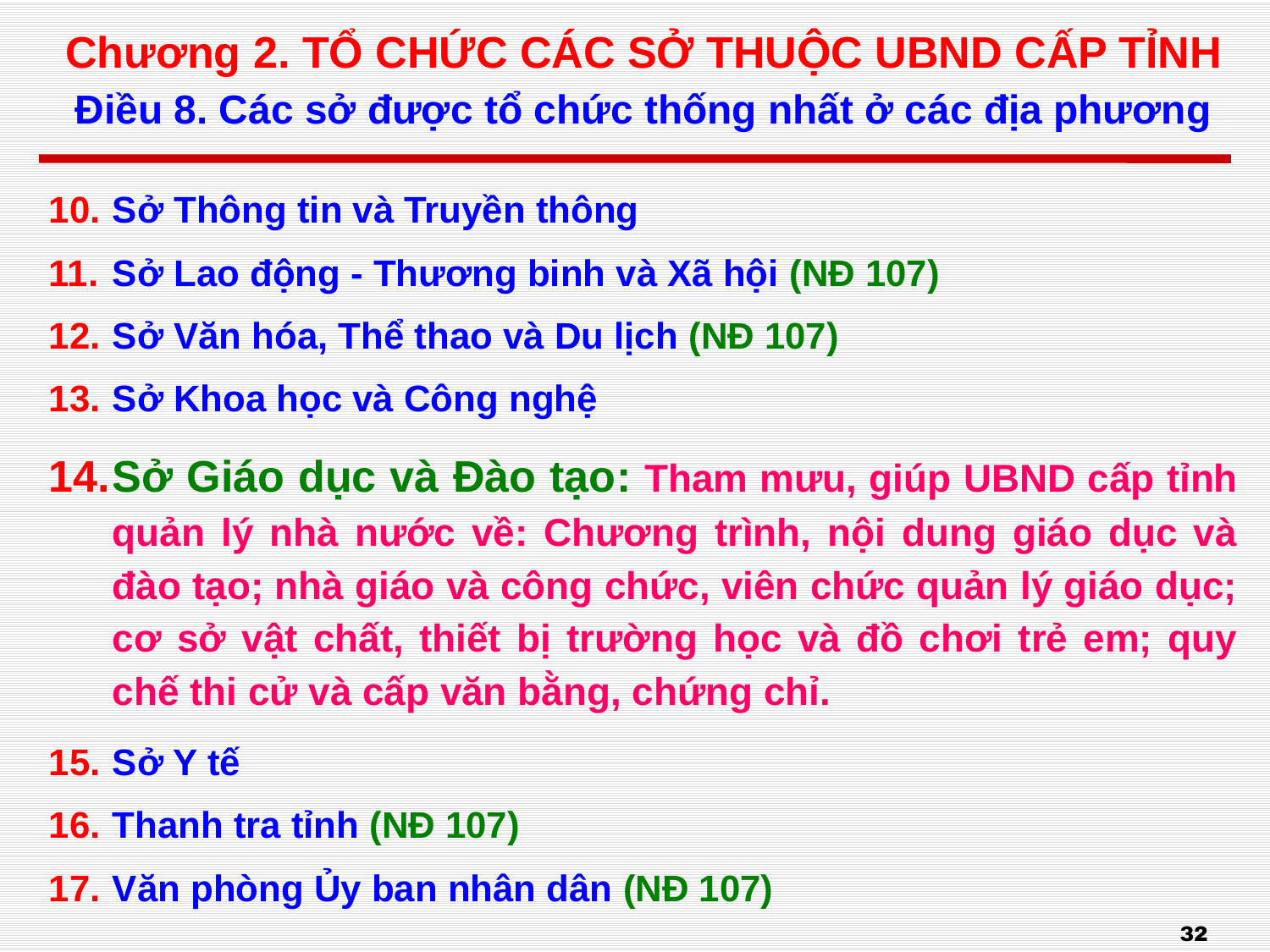

# Chương 2. TỔ CHỨC CÁC SỞ THUỘC UBND CẤP TỈNH Điều 8. Các sở được tổ chức thống nhất ở các địa phương
Sở Thông tin và Truyền thông
Sở Lao động - Thương binh và Xã hội (NĐ 107)
Sở Văn hóa, Thể thao và Du lịch (NĐ 107)
Sở Khoa học và Công nghệ
Sở Giáo dục và Đào tạo: Tham mưu, giúp UBND cấp tỉnh quản lý nhà nước về: Chương trình, nội dung giáo dục và đào tạo; nhà giáo và công chức, viên chức quản lý giáo dục; cơ sở vật chất, thiết bị trường học và đồ chơi trẻ em; quy chế thi cử và cấp văn bằng, chứng chỉ.
Sở Y tế
Thanh tra tỉnh (NĐ 107)
Văn phòng Ủy ban nhân dân (NĐ 107)